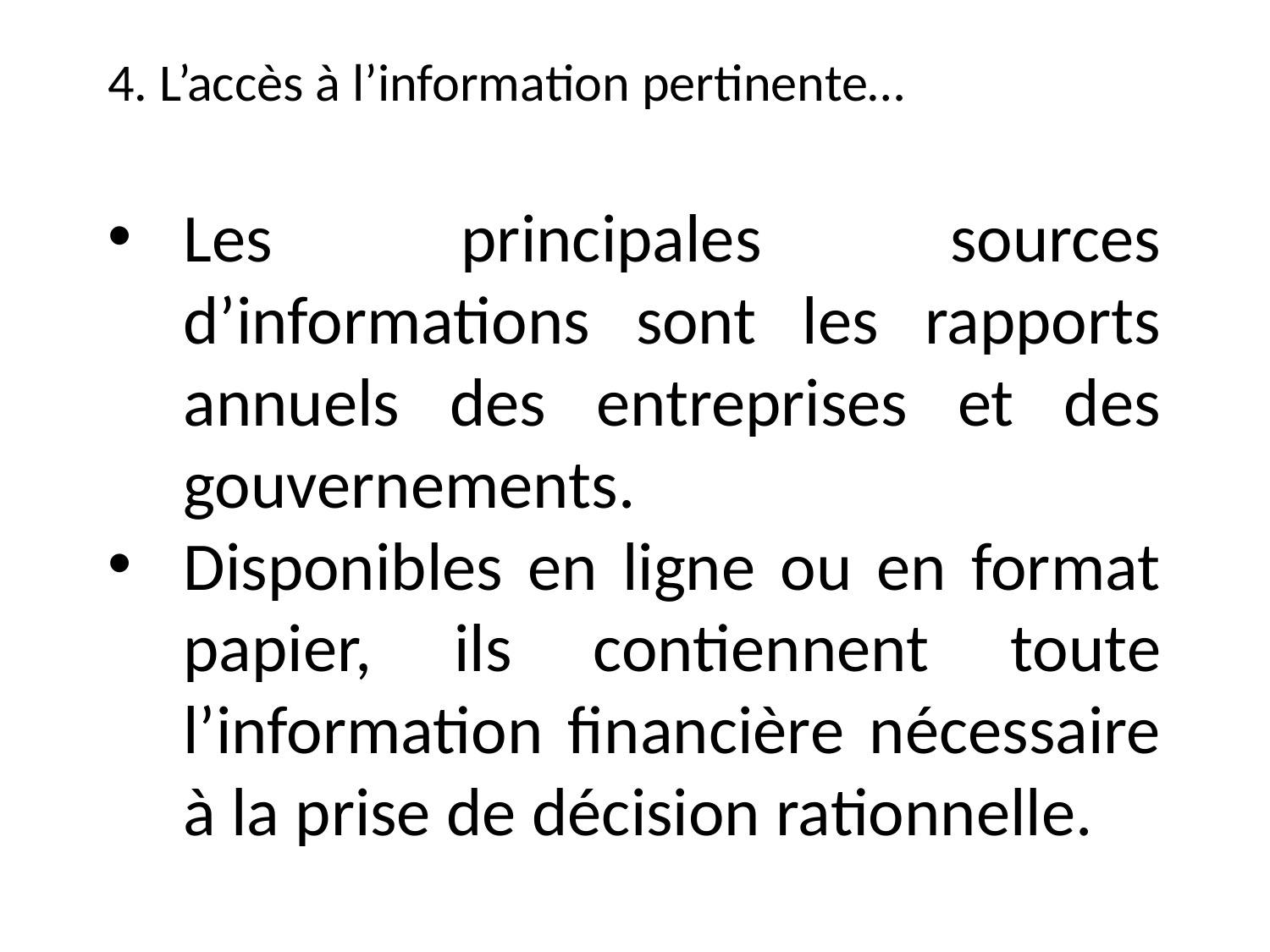

4. L’accès à l’information pertinente…

Les principales sources d’informations sont les rapports annuels des entreprises et des gouvernements.
Disponibles en ligne ou en format papier, ils contiennent toute l’information financière nécessaire à la prise de décision rationnelle.